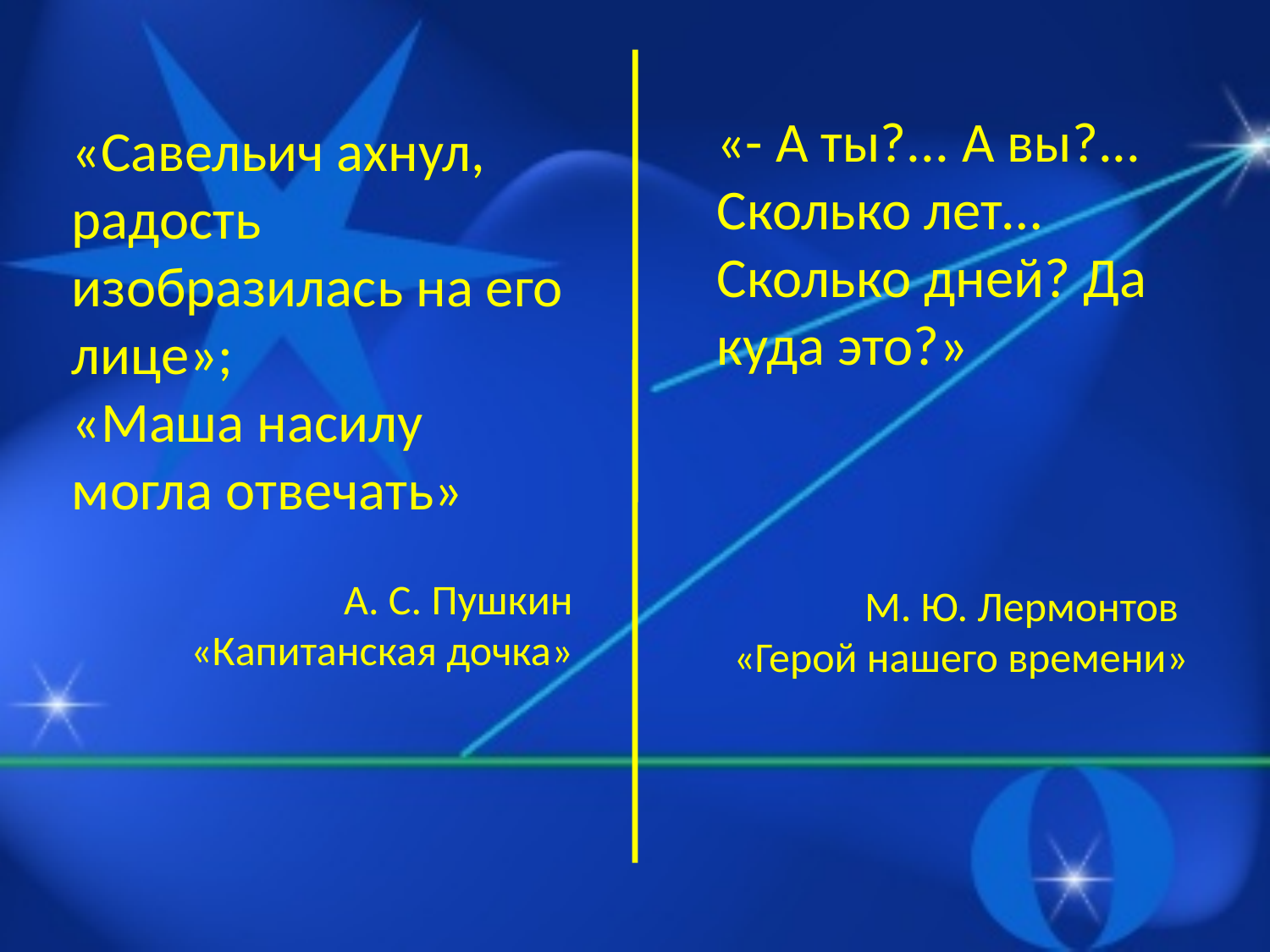

«- А ты?... А вы?... Сколько лет… Сколько дней? Да куда это?»

М. Ю. Лермонтов
«Герой нашего времени»
«Савельич ахнул, радость изобразилась на его лице»;
«Маша насилу могла отвечать»

А. С. Пушкин
 «Капитанская дочка»